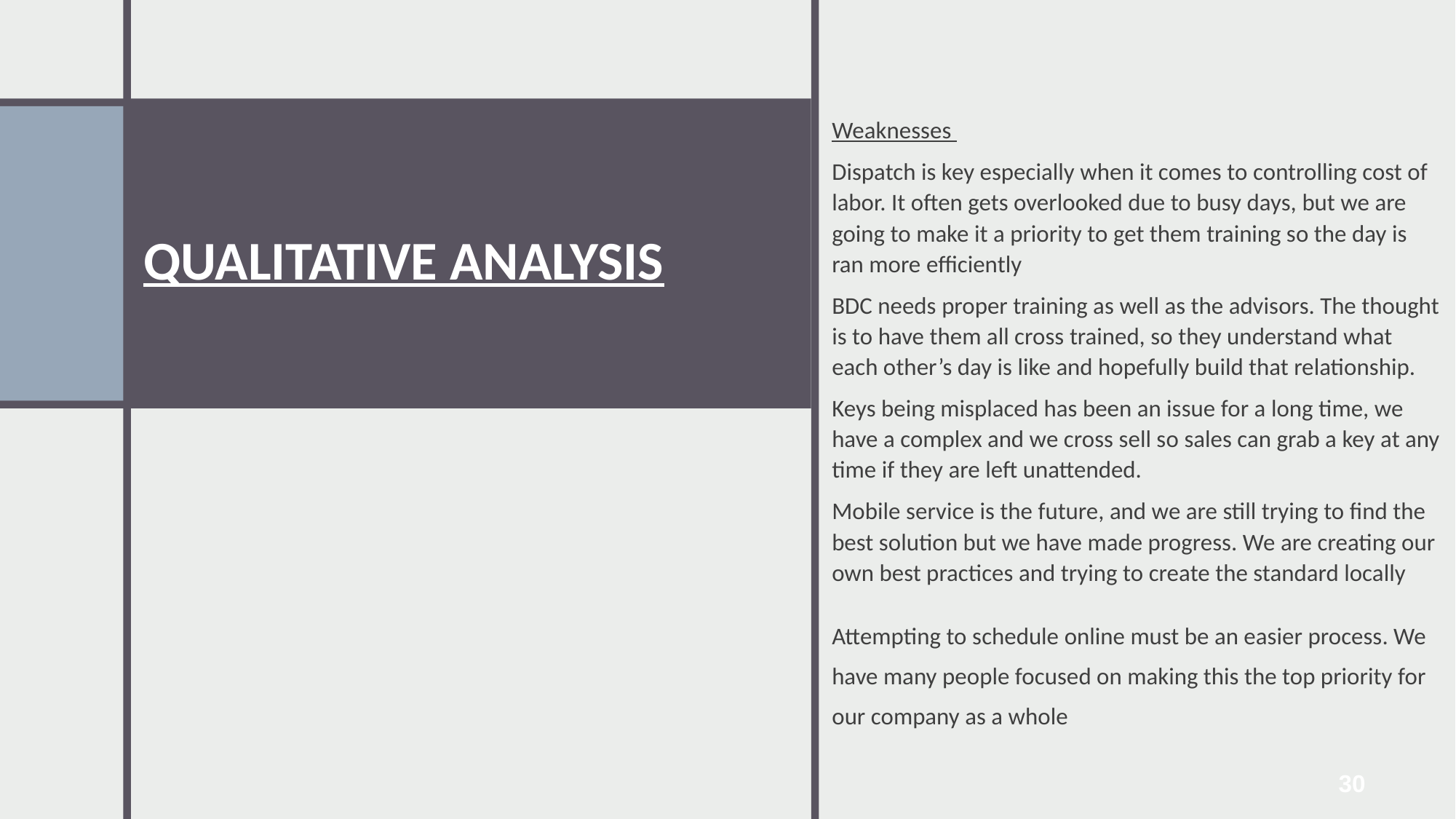

# QUALITATIVE ANALYSIS
Weaknesses
Dispatch is key especially when it comes to controlling cost of labor. It often gets overlooked due to busy days, but we are going to make it a priority to get them training so the day is ran more efficiently
BDC needs proper training as well as the advisors. The thought is to have them all cross trained, so they understand what each other’s day is like and hopefully build that relationship.
Keys being misplaced has been an issue for a long time, we have a complex and we cross sell so sales can grab a key at any time if they are left unattended.
Mobile service is the future, and we are still trying to find the best solution but we have made progress. We are creating our own best practices and trying to create the standard locally
Attempting to schedule online must be an easier process. We have many people focused on making this the top priority for our company as a whole
30